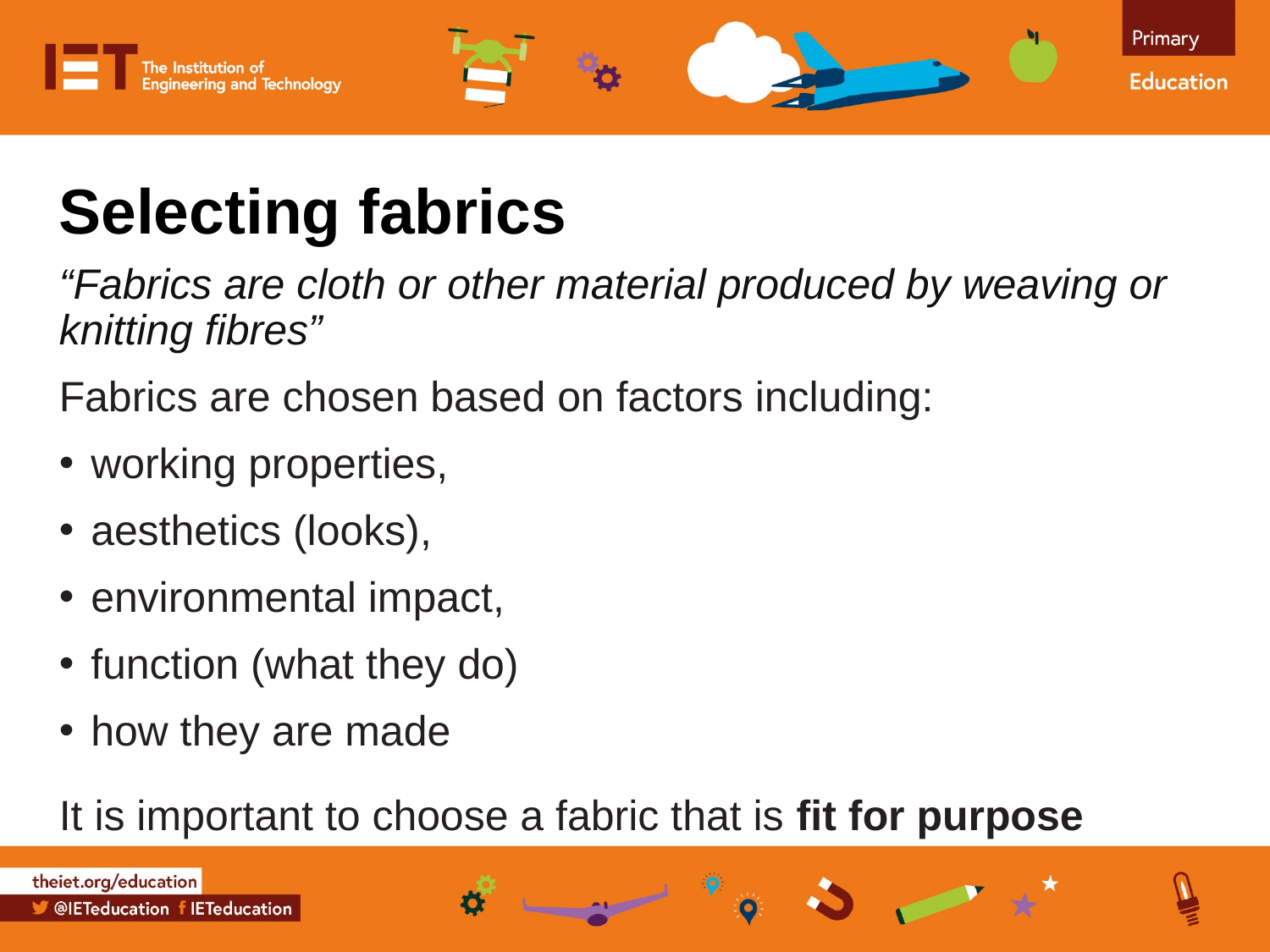

Selecting fabrics
“Fabrics are cloth or other material produced by weaving or knitting fibres”
Fabrics are chosen based on factors including:
working properties,
aesthetics (looks),
environmental impact,
function (what they do)
how they are made
It is important to choose a fabric that is fit for purpose